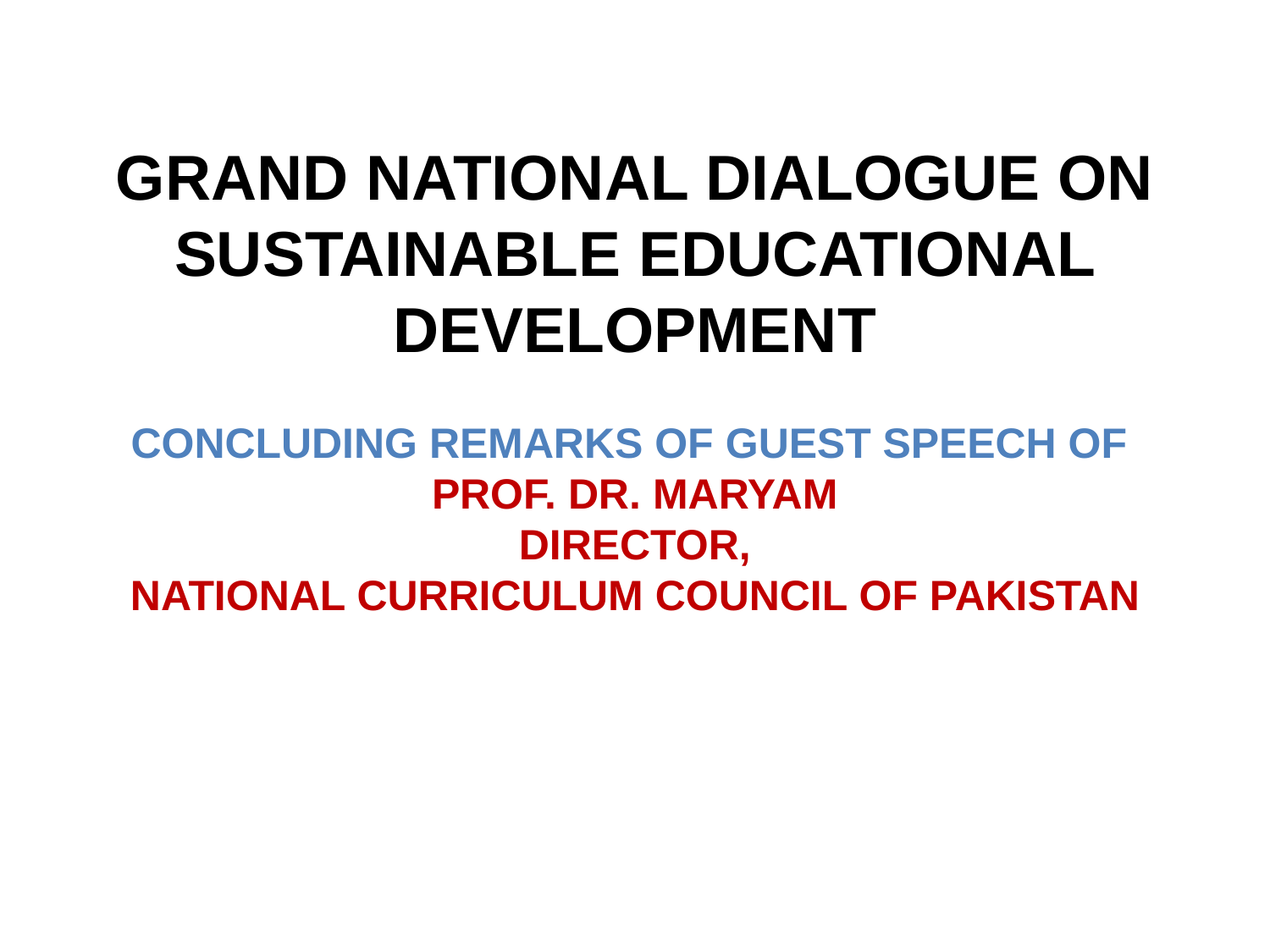

GRAND NATIONAL DIALOGUE ON SUSTAINABLE EDUCATIONAL DEVELOPMENT

CONCLUDING REMARKS OF GUEST SPEECH OF
PROF. DR. MARYAM
DIRECTOR,
NATIONAL CURRICULUM COUNCIL OF PAKISTAN